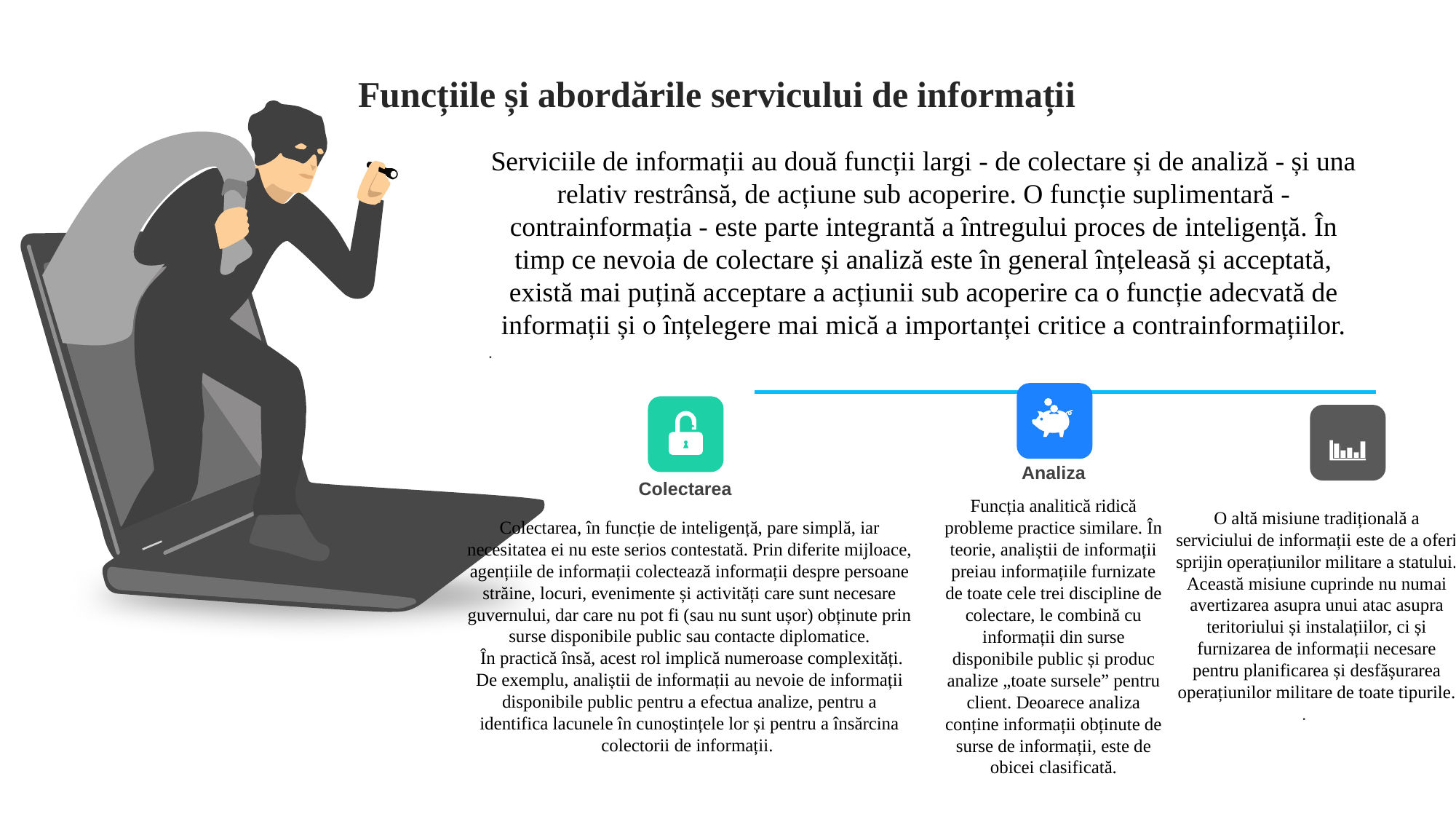

Funcțiile și abordările servicului de informații

Serviciile de informații au două funcții largi - de colectare și de analiză - și una relativ restrânsă, de acțiune sub acoperire. O funcție suplimentară - contrainformația - este parte integrantă a întregului proces de inteligență. În timp ce nevoia de colectare și analiză este în general înțeleasă și acceptată, există mai puțină acceptare a acțiunii sub acoperire ca o funcție adecvată de informații și o înțelegere mai mică a importanței critice a contrainformațiilor.
.

Analiza
Funcția analitică ridică probleme practice similare. În teorie, analiștii de informații preiau informațiile furnizate de toate cele trei discipline de colectare, le combină cu informații din surse disponibile public și produc analize „toate sursele” pentru client. Deoarece analiza conține informații obținute de surse de informații, este de obicei clasificată.

Colectarea
Colectarea, în funcție de inteligență, pare simplă, iar necesitatea ei nu este serios contestată. Prin diferite mijloace, agențiile de informații colectează informații despre persoane străine, locuri, evenimente și activități care sunt necesare guvernului, dar care nu pot fi (sau nu sunt ușor) obținute prin surse disponibile public sau contacte diplomatice.
 În practică însă, acest rol implică numeroase complexități. De exemplu, analiștii de informații au nevoie de informații disponibile public pentru a efectua analize, pentru a identifica lacunele în cunoștințele lor și pentru a însărcina colectorii de informații.

O altă misiune tradițională a serviciului de informații este de a oferi sprijin operațiunilor militare a statului. Această misiune cuprinde nu numai avertizarea asupra unui atac asupra teritoriului și instalațiilor, ci și furnizarea de informații necesare pentru planificarea și desfășurarea operațiunilor militare de toate tipurile.
.